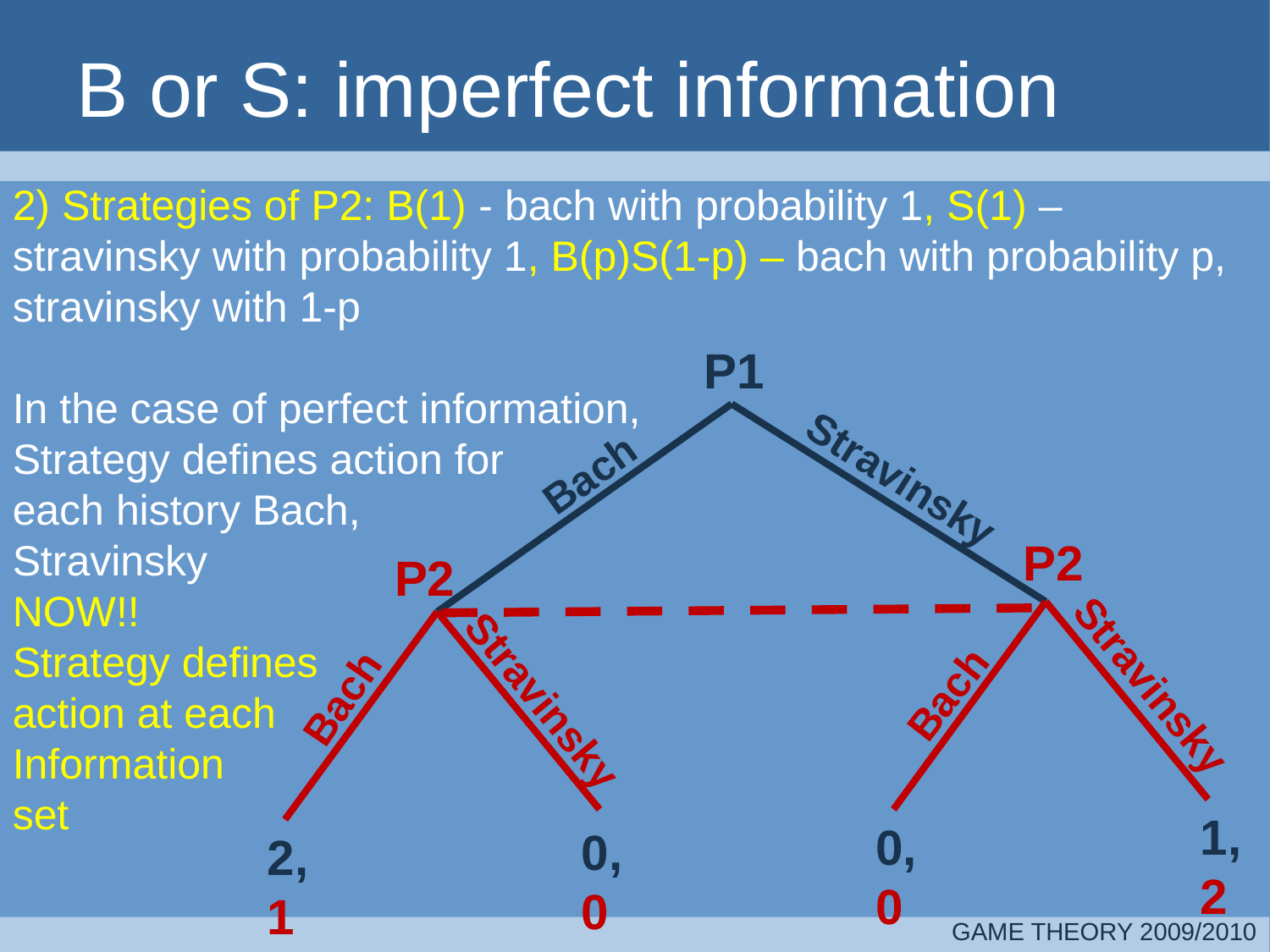

# B or S: imperfect information
2) Strategies of P2: B(1) - bach with probability 1, S(1) – stravinsky with probability 1, B(p)S(1-p) – bach with probability p, stravinsky with 1-p

In the case of perfect information,
Strategy defines action for
each history Bach,
Stravinsky
NOW!!
Strategy defines
action at each
Information
set

P1
Bach
Stravinsky
P2
P2
Stravinsky
Bach
Bach
Stravinsky
1,
2
0,
0
0,
0
2,
1
GAME THEORY 2009/2010